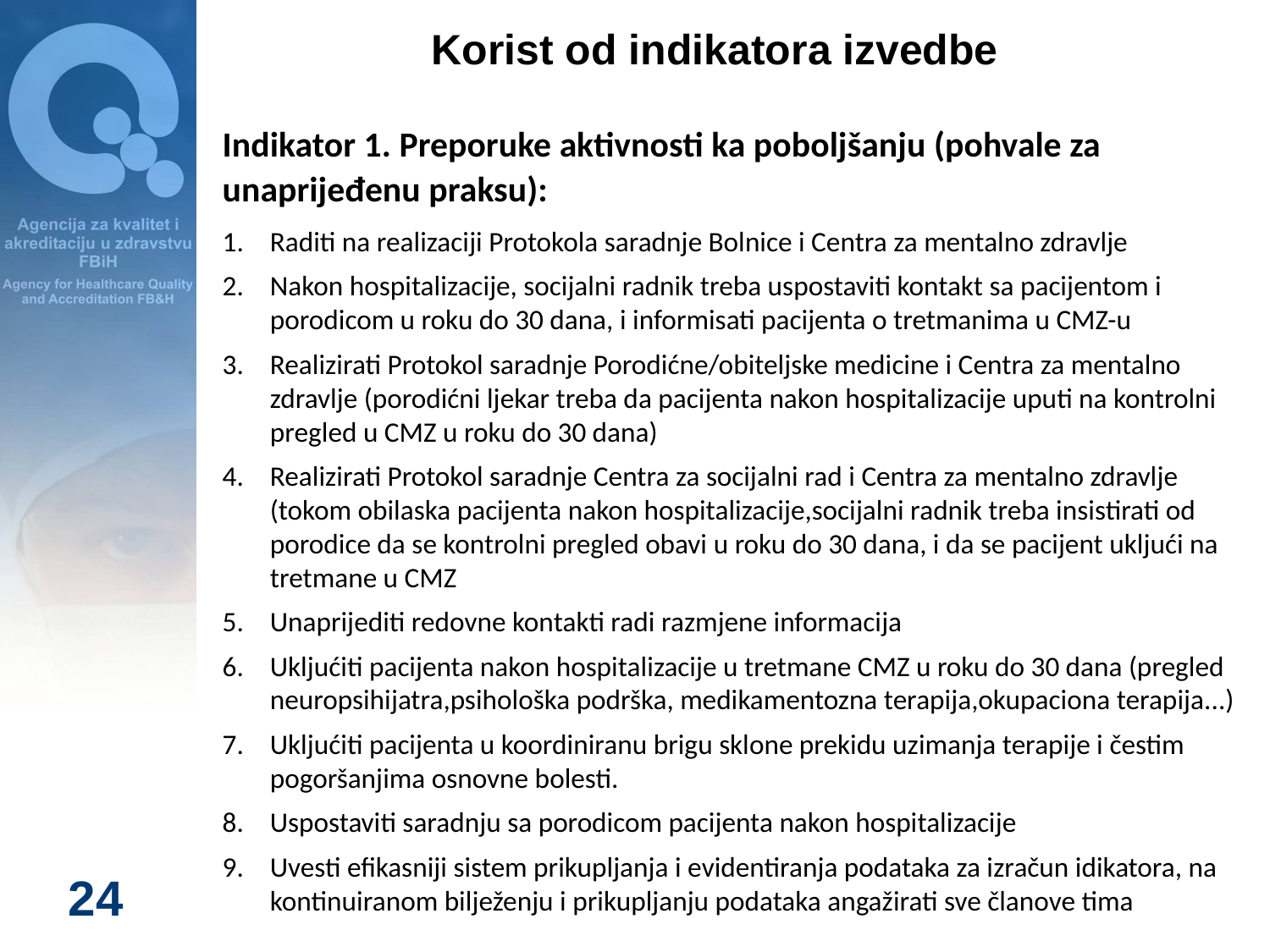

Korist od indikatora izvedbe
Indikator 1. Preporuke aktivnosti ka poboljšanju (pohvale za unaprijeđenu praksu):
Raditi na realizaciji Protokola saradnje Bolnice i Centra za mentalno zdravlje
Nakon hospitalizacije, socijalni radnik treba uspostaviti kontakt sa pacijentom i porodicom u roku do 30 dana, i informisati pacijenta o tretmanima u CMZ-u
Realizirati Protokol saradnje Porodićne/obiteljske medicine i Centra za mentalno zdravlje (porodićni ljekar treba da pacijenta nakon hospitalizacije uputi na kontrolni pregled u CMZ u roku do 30 dana)
Realizirati Protokol saradnje Centra za socijalni rad i Centra za mentalno zdravlje (tokom obilaska pacijenta nakon hospitalizacije,socijalni radnik treba insistirati od porodice da se kontrolni pregled obavi u roku do 30 dana, i da se pacijent ukljući na tretmane u CMZ
Unaprijediti redovne kontakti radi razmjene informacija
Ukljućiti pacijenta nakon hospitalizacije u tretmane CMZ u roku do 30 dana (pregled neuropsihijatra,psihološka podrška, medikamentozna terapija,okupaciona terapija...)
Ukljućiti pacijenta u koordiniranu brigu sklone prekidu uzimanja terapije i čestim pogoršanjima osnovne bolesti.
Uspostaviti saradnju sa porodicom pacijenta nakon hospitalizacije
Uvesti efikasniji sistem prikupljanja i evidentiranja podataka za izračun idikatora, na kontinuiranom bilježenju i prikupljanju podataka angažirati sve članove tima
24